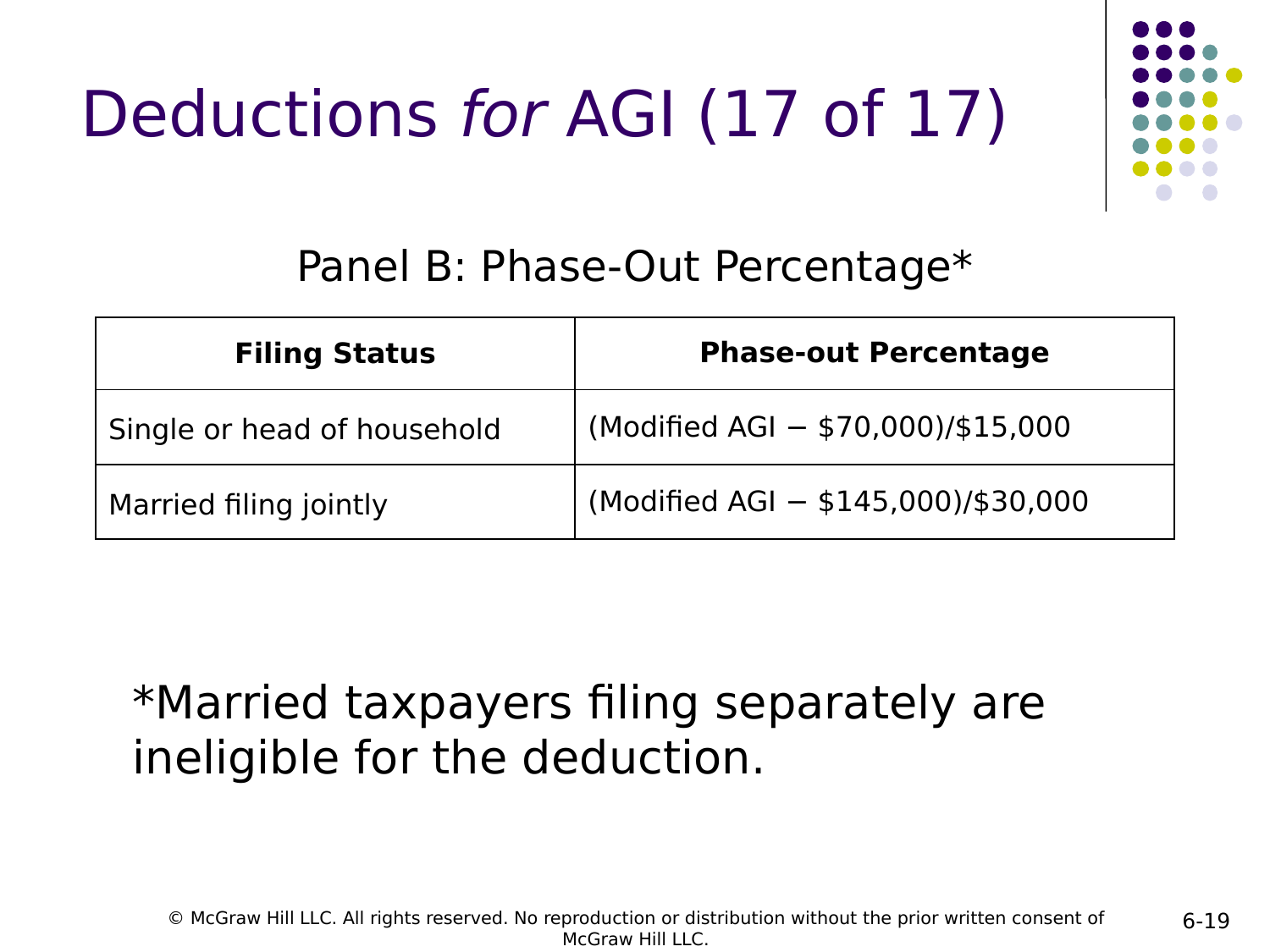

# Deductions for AGI (17 of 17)
Panel B: Phase-Out Percentage*
| Filing Status | Phase-out Percentage |
| --- | --- |
| Single or head of household | (Modified AGI − $70,000)/$15,000 |
| Married filing jointly | (Modified AGI − $145,000)/$30,000 |
*Married taxpayers filing separately are ineligible for the deduction.